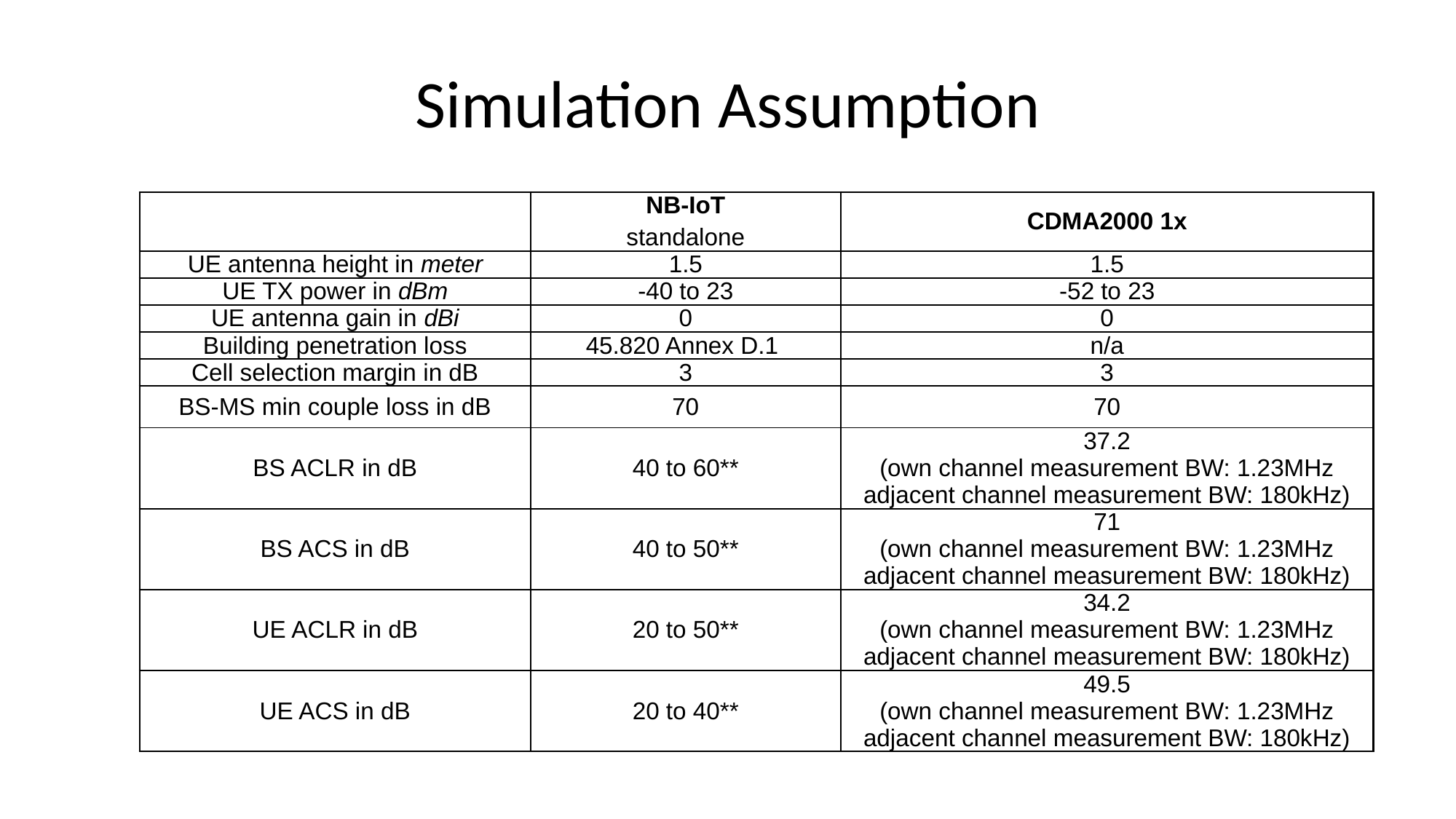

# Simulation Assumption
|  | NB-IoT standalone | CDMA2000 1x |
| --- | --- | --- |
| UE antenna height in meter | 1.5 | 1.5 |
| UE TX power in dBm | -40 to 23 | -52 to 23 |
| UE antenna gain in dBi | 0 | 0 |
| Building penetration loss | 45.820 Annex D.1 | n/a |
| Cell selection margin in dB | 3 | 3 |
| BS-MS min couple loss in dB | 70 | 70 |
| BS ACLR in dB | 40 to 60\*\* | 37.2 (own channel measurement BW: 1.23MHz adjacent channel measurement BW: 180kHz) |
| BS ACS in dB | 40 to 50\*\* | 71 (own channel measurement BW: 1.23MHz adjacent channel measurement BW: 180kHz) |
| UE ACLR in dB | 20 to 50\*\* | 34.2 (own channel measurement BW: 1.23MHz adjacent channel measurement BW: 180kHz) |
| UE ACS in dB | 20 to 40\*\* | 49.5 (own channel measurement BW: 1.23MHz adjacent channel measurement BW: 180kHz) |